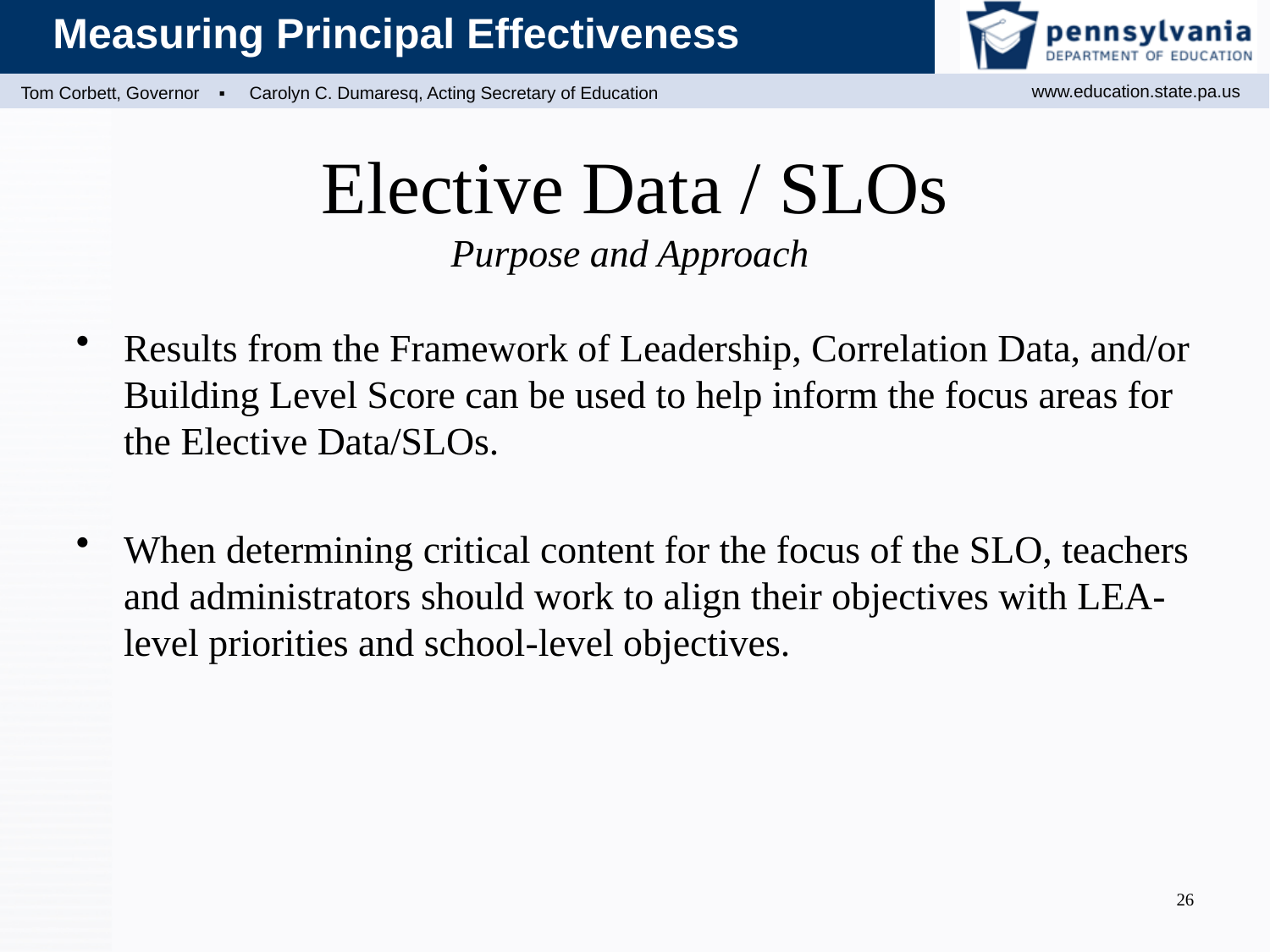

# Elective Data / SLOs Purpose and Approach
Results from the Framework of Leadership, Correlation Data, and/or Building Level Score can be used to help inform the focus areas for the Elective Data/SLOs.

When determining critical content for the focus of the SLO, teachers and administrators should work to align their objectives with LEA-level priorities and school-level objectives.

26